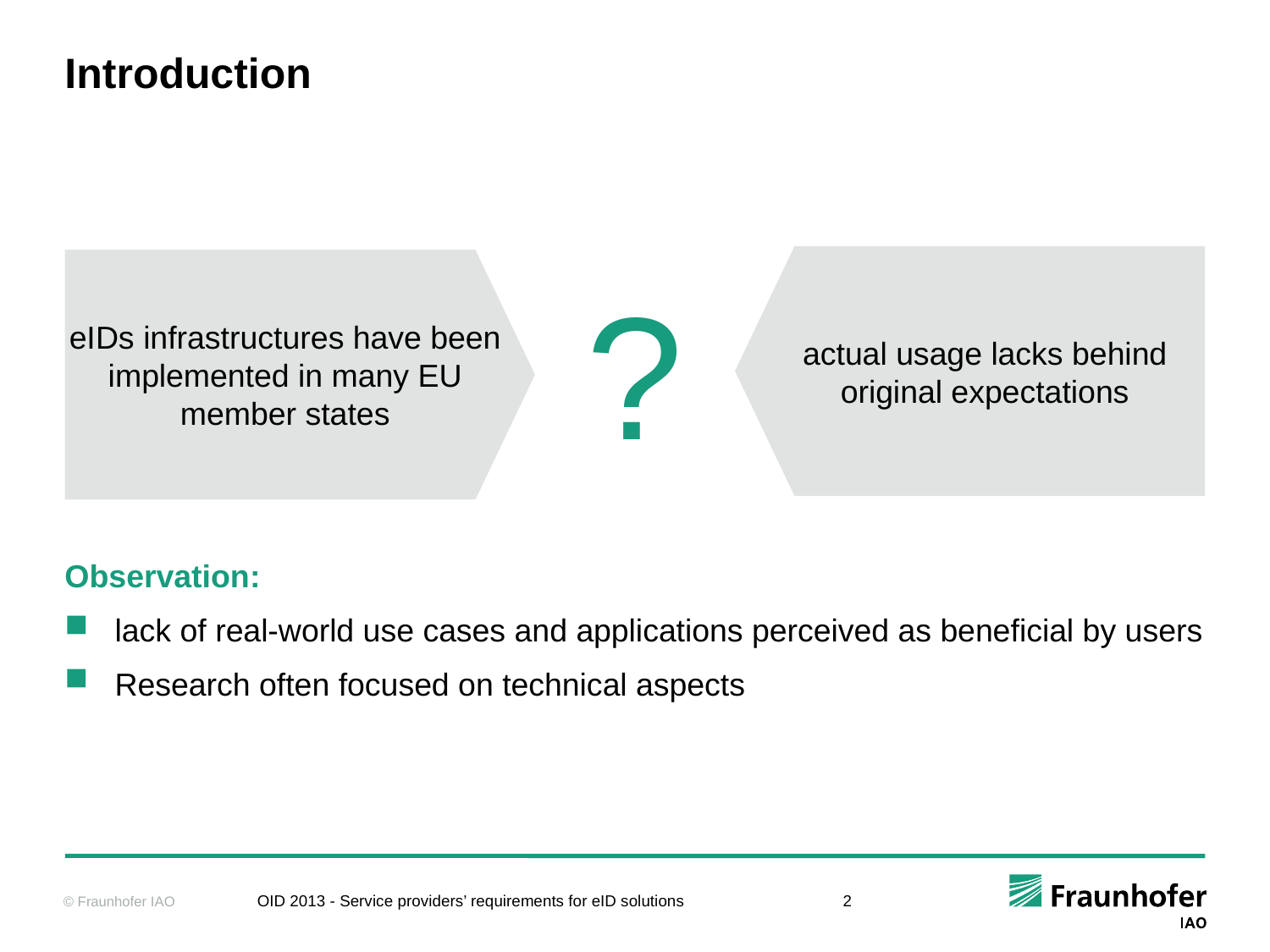

# Introduction
actual usage lacks behind original expectations
eIDs infrastructures have been implemented in many EU member states
?
Observation:
lack of real-world use cases and applications perceived as beneficial by users
Research often focused on technical aspects